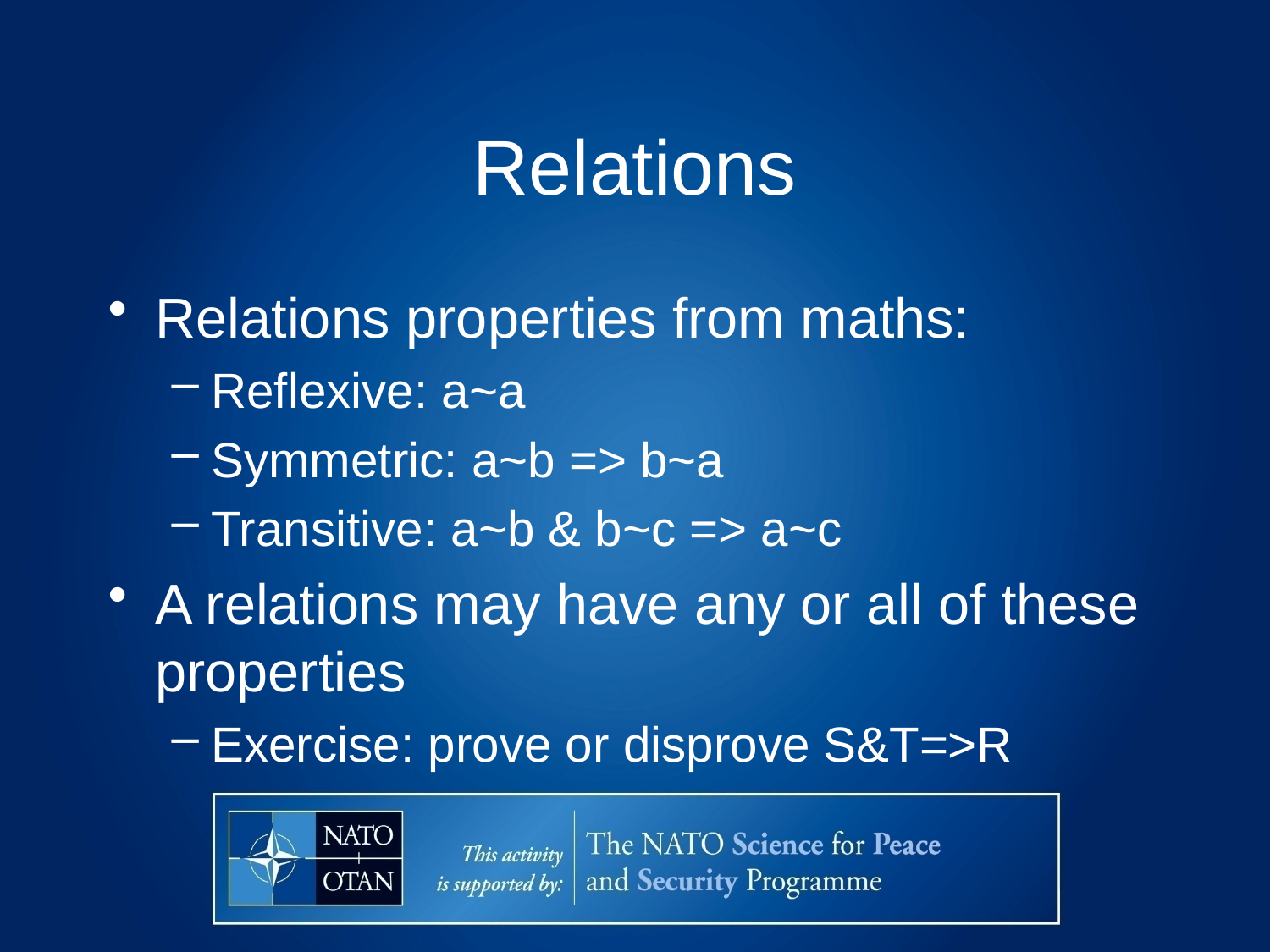

# Relations
Relations properties from maths:
Reflexive: a~a
Symmetric: a~b => b~a
Transitive: a~b & b~c => a~c
A relations may have any or all of these properties
Exercise: prove or disprove S&T=>R